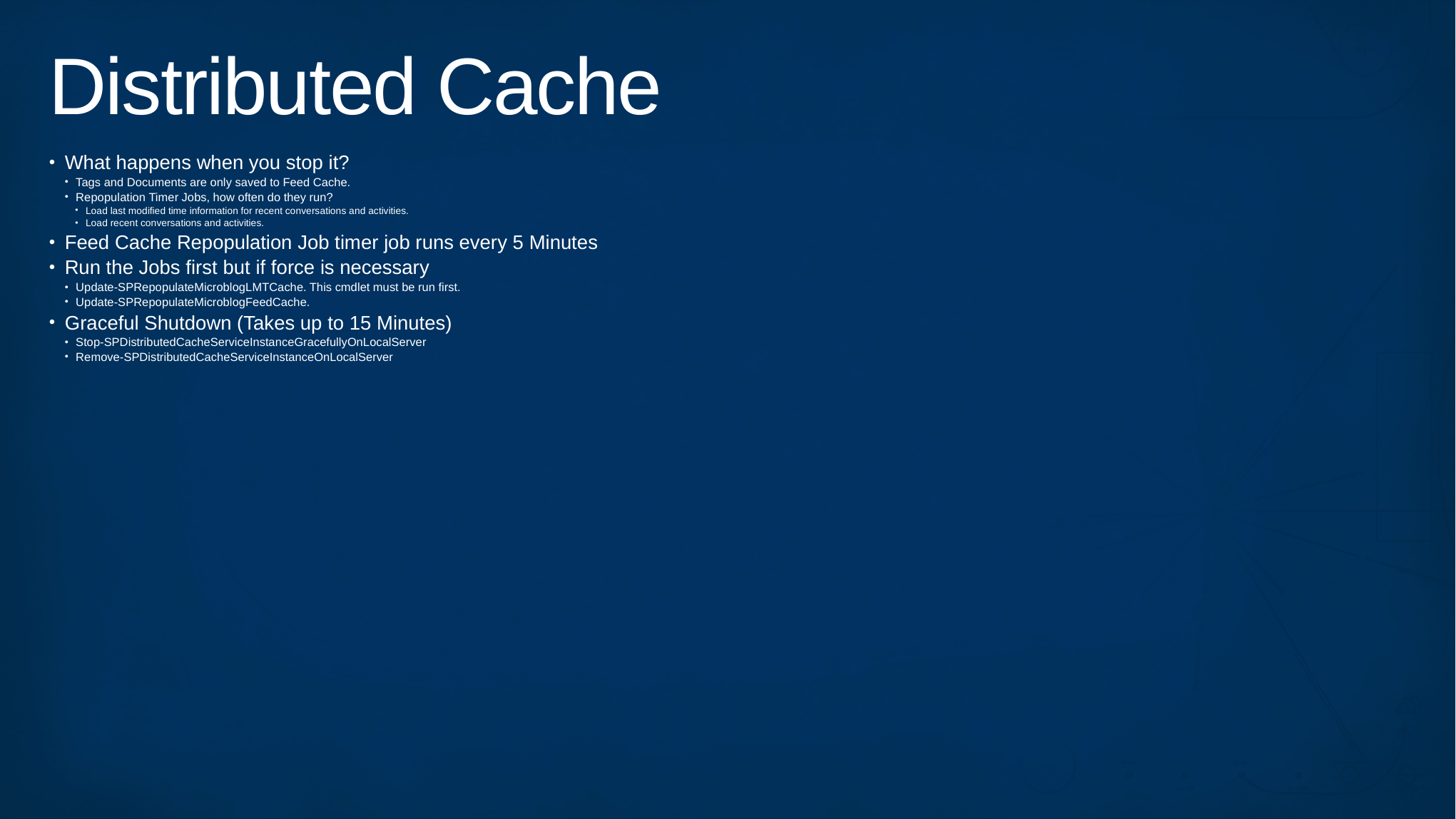

# Distributed Cache
What happens when you stop it?
Tags and Documents are only saved to Feed Cache.
Repopulation Timer Jobs, how often do they run?
Load last modified time information for recent conversations and activities.
Load recent conversations and activities.
Feed Cache Repopulation Job timer job runs every 5 Minutes
Run the Jobs first but if force is necessary
Update-SPRepopulateMicroblogLMTCache. This cmdlet must be run first.
Update-SPRepopulateMicroblogFeedCache.
Graceful Shutdown (Takes up to 15 Minutes)
Stop-SPDistributedCacheServiceInstanceGracefullyOnLocalServer
Remove-SPDistributedCacheServiceInstanceOnLocalServer